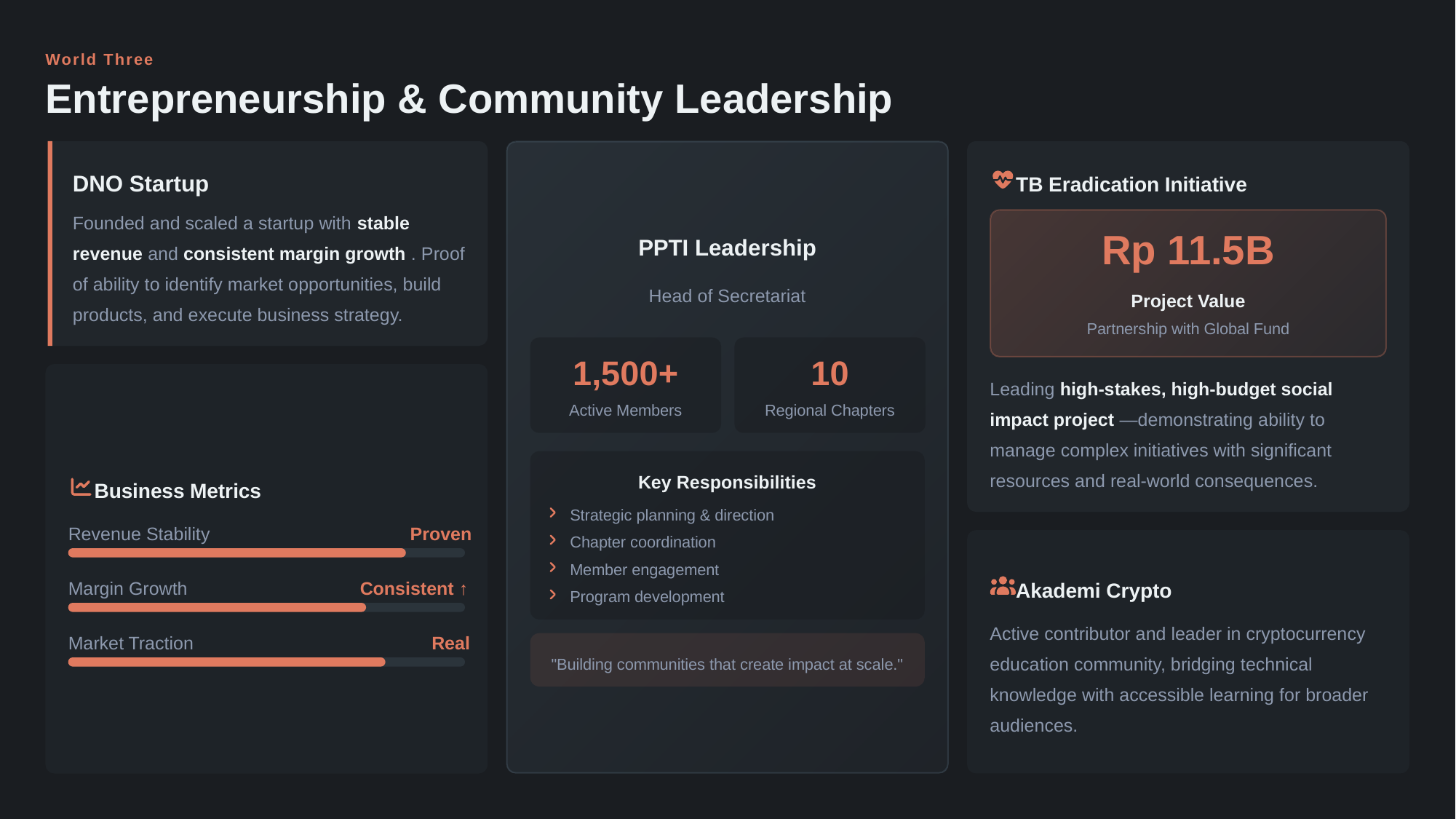

World Three
Entrepreneurship & Community Leadership

DNO Startup
TB Eradication Initiative

Founded and scaled a startup with stable revenue and consistent margin growth . Proof of ability to identify market opportunities, build products, and execute business strategy.

PPTI Leadership
Rp 11.5B
Head of Secretariat
Project Value
Partnership with Global Fund

1,500+
10

Leading high-stakes, high-budget social impact project —demonstrating ability to manage complex initiatives with significant resources and real-world consequences.
Active Members
Regional Chapters

Key Responsibilities
Business Metrics

Strategic planning & direction

Revenue Stability
Proven
Chapter coordination

Member engagement

Akademi Crypto
Margin Growth
Consistent ↑

Program development

Active contributor and leader in cryptocurrency education community, bridging technical knowledge with accessible learning for broader audiences.
Market Traction
Real

"Building communities that create impact at scale."